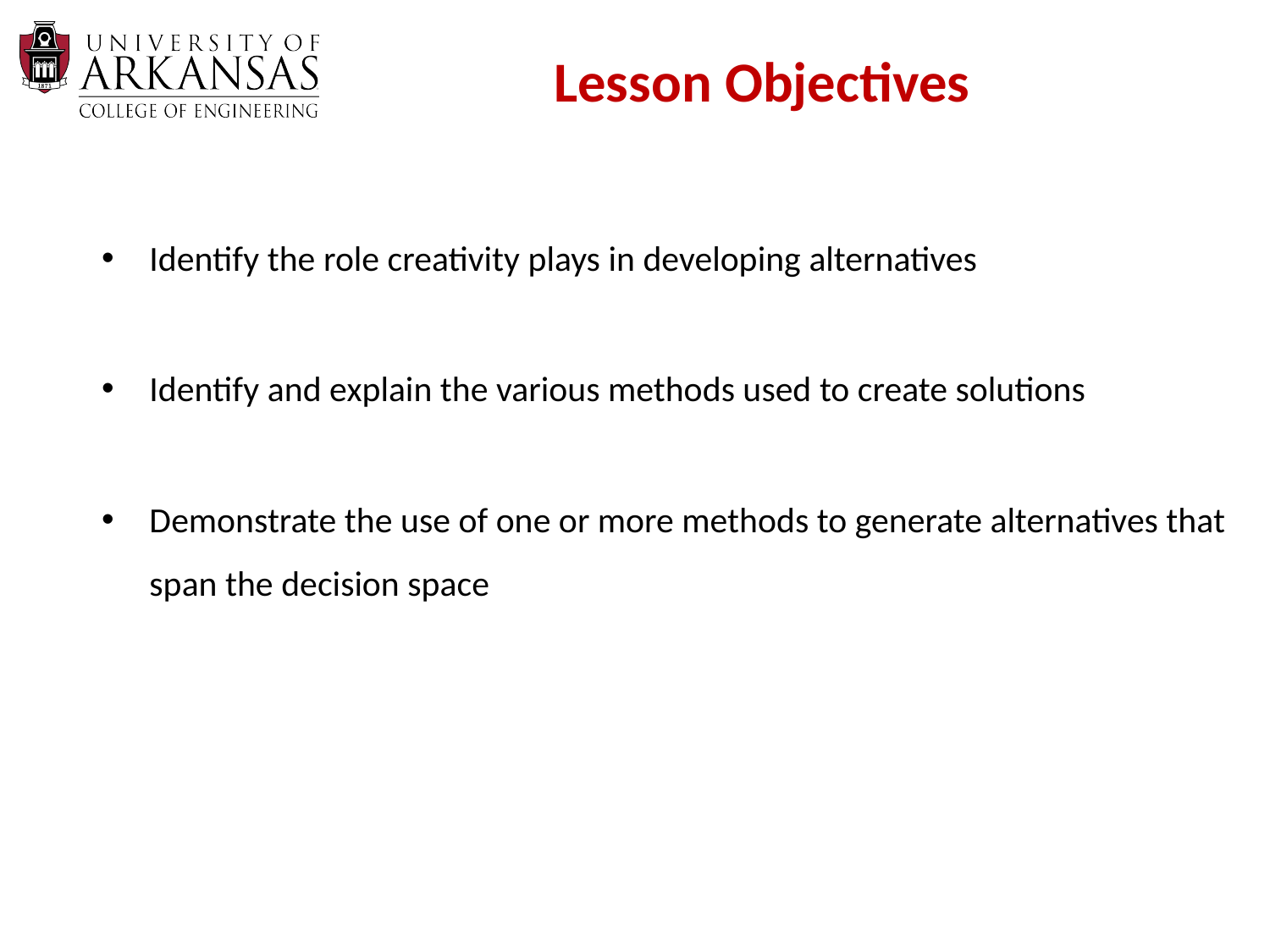

# Lesson Objectives
Identify the role creativity plays in developing alternatives

Identify and explain the various methods used to create solutions

Demonstrate the use of one or more methods to generate alternatives that span the decision space